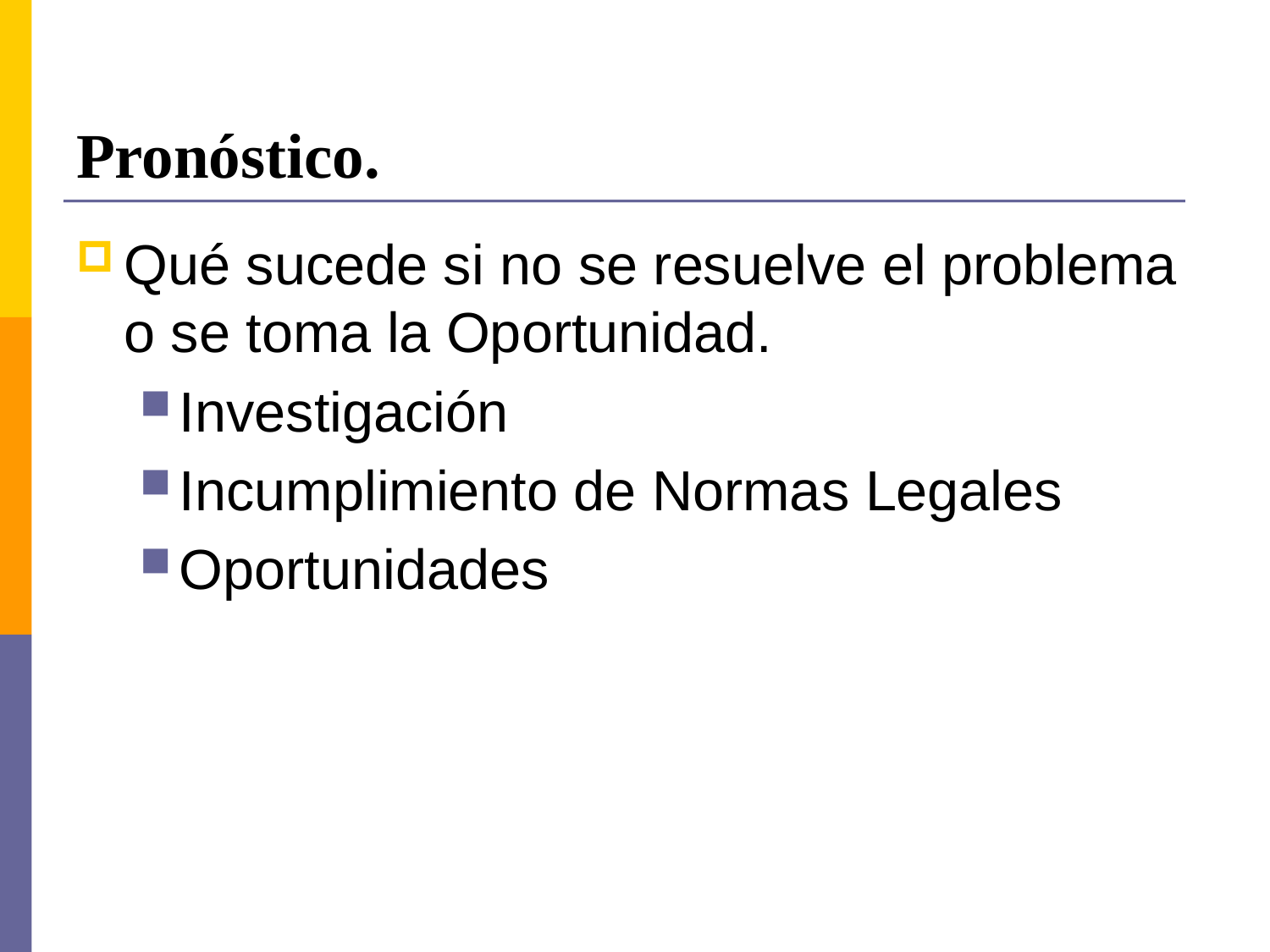

# Pronóstico.
Qué sucede si no se resuelve el problema o se toma la Oportunidad.
Investigación
Incumplimiento de Normas Legales
Oportunidades